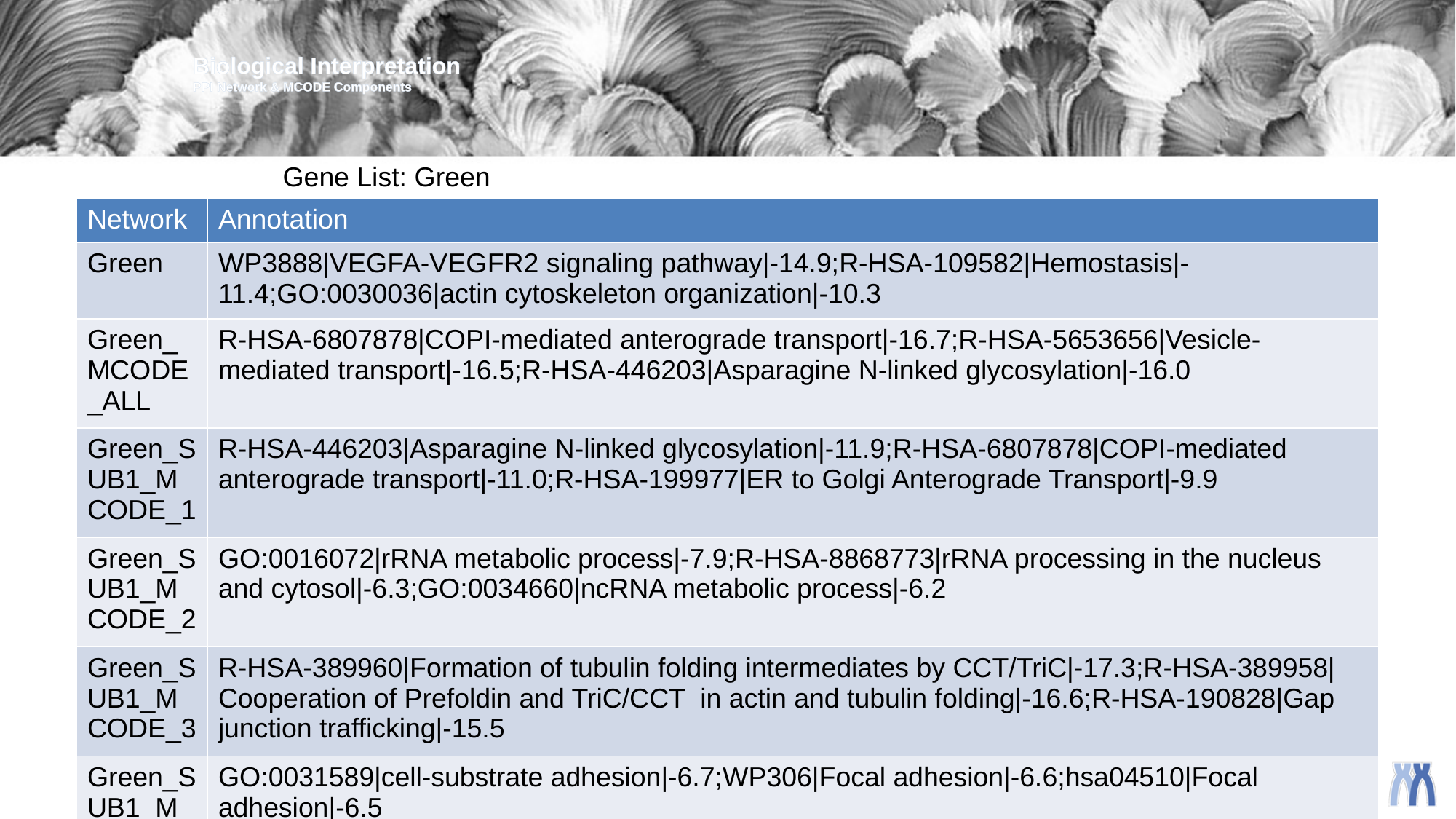

Biological Interpretation
PPI Network & MCODE Components
Gene List: Green
| Network | Annotation |
| --- | --- |
| Green | WP3888|VEGFA-VEGFR2 signaling pathway|-14.9;R-HSA-109582|Hemostasis|-11.4;GO:0030036|actin cytoskeleton organization|-10.3 |
| Green\_MCODE\_ALL | R-HSA-6807878|COPI-mediated anterograde transport|-16.7;R-HSA-5653656|Vesicle-mediated transport|-16.5;R-HSA-446203|Asparagine N-linked glycosylation|-16.0 |
| Green\_SUB1\_MCODE\_1 | R-HSA-446203|Asparagine N-linked glycosylation|-11.9;R-HSA-6807878|COPI-mediated anterograde transport|-11.0;R-HSA-199977|ER to Golgi Anterograde Transport|-9.9 |
| Green\_SUB1\_MCODE\_2 | GO:0016072|rRNA metabolic process|-7.9;R-HSA-8868773|rRNA processing in the nucleus and cytosol|-6.3;GO:0034660|ncRNA metabolic process|-6.2 |
| Green\_SUB1\_MCODE\_3 | R-HSA-389960|Formation of tubulin folding intermediates by CCT/TriC|-17.3;R-HSA-389958|Cooperation of Prefoldin and TriC/CCT in actin and tubulin folding|-16.6;R-HSA-190828|Gap junction trafficking|-15.5 |
| Green\_SUB1\_MCODE\_6 | GO:0031589|cell-substrate adhesion|-6.7;WP306|Focal adhesion|-6.6;hsa04510|Focal adhesion|-6.5 |
| Green\_SUB1\_MCODE\_7 | R-HSA-8934593|Regulation of RUNX1 Expression and Activity|-9.8;R-HSA-8878171|Transcriptional regulation by RUNX1|-6.3 |